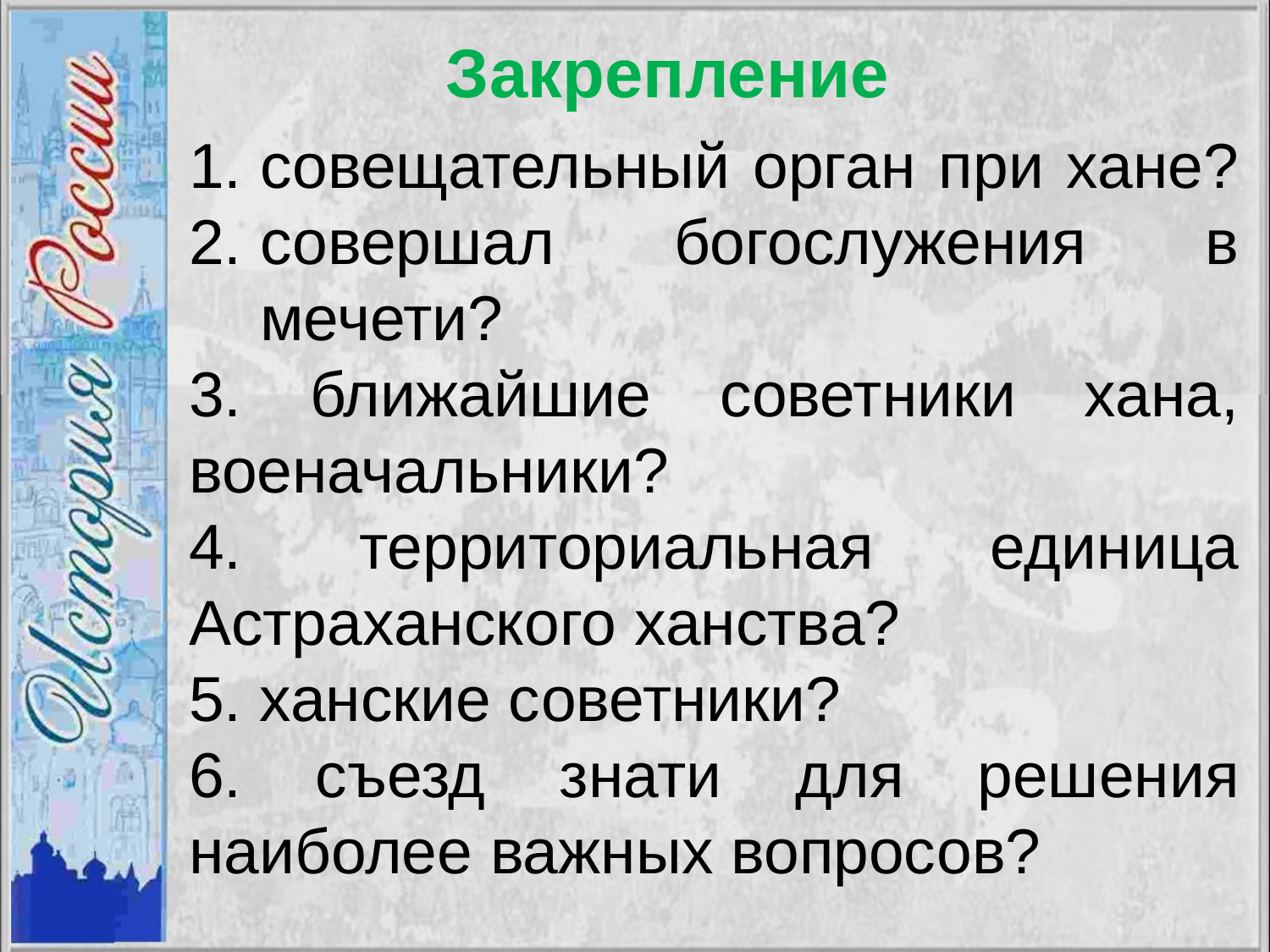

# Закрепление
совещательный орган при хане?
совершал богослужения в мечети?
3. ближайшие советники хана, военачальники?
4. территориальная единица Астраханского ханства?
5. ханские советники?
6. съезд знати для решения наиболее важных вопросов?